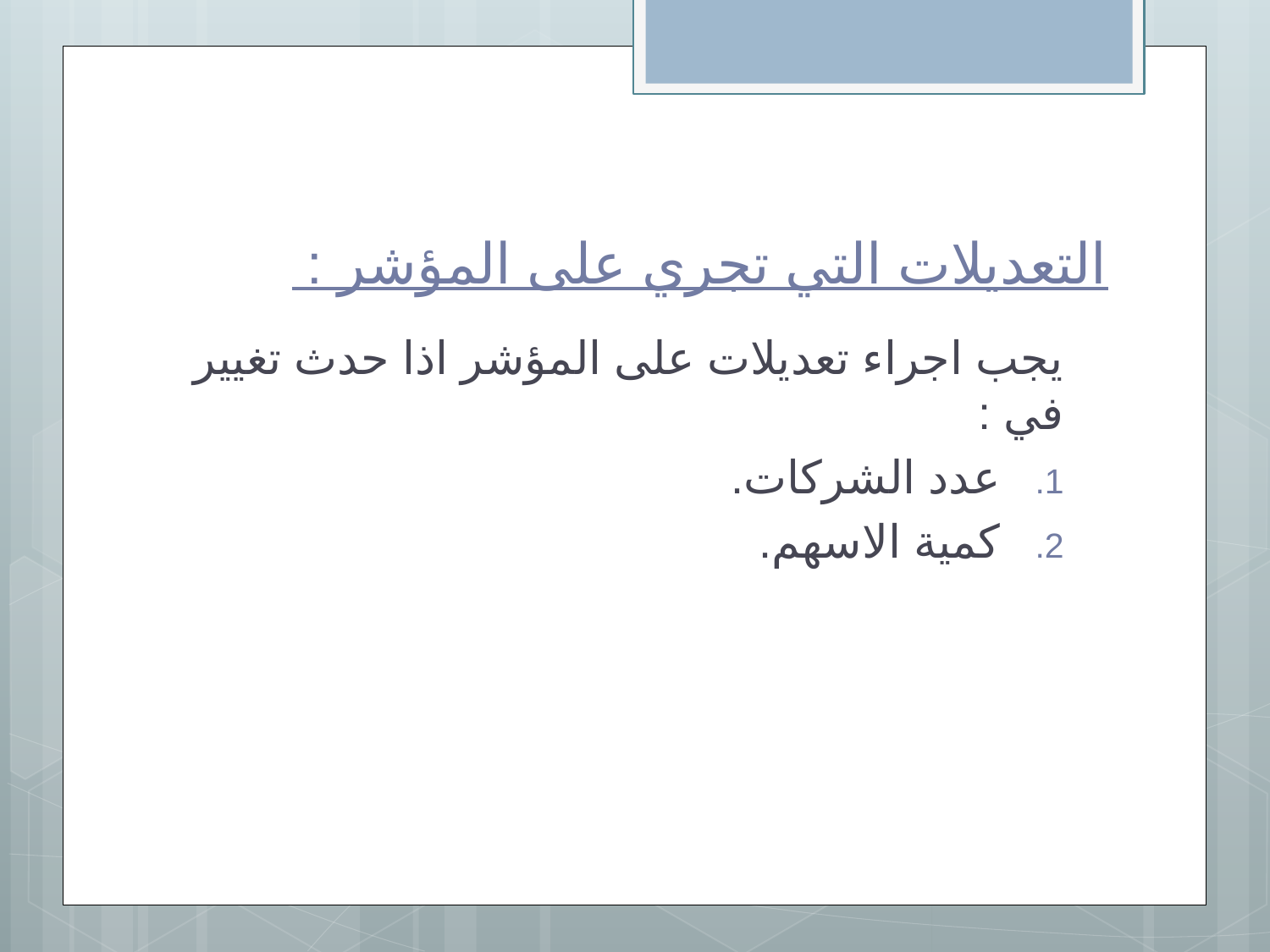

# التعديلات التي تجري على المؤشر :
يجب اجراء تعديلات على المؤشر اذا حدث تغيير في :
عدد الشركات.
كمية الاسهم.